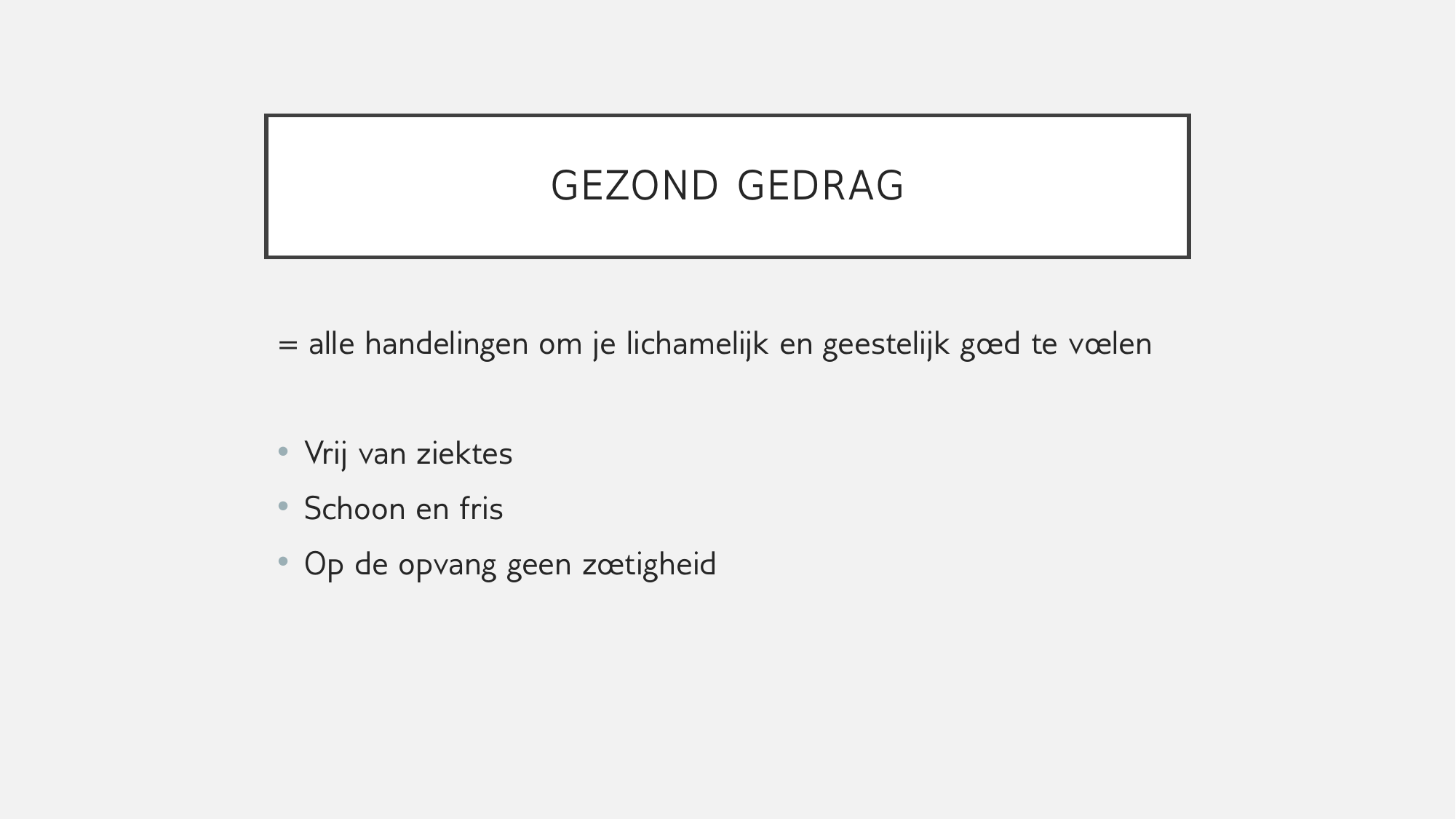

# Gezond gedrag
= alle handelingen om je lichamelijk en geestelijk goed te voelen

Vrij van ziektes
Schoon en fris
Op de opvang geen zoetigheid